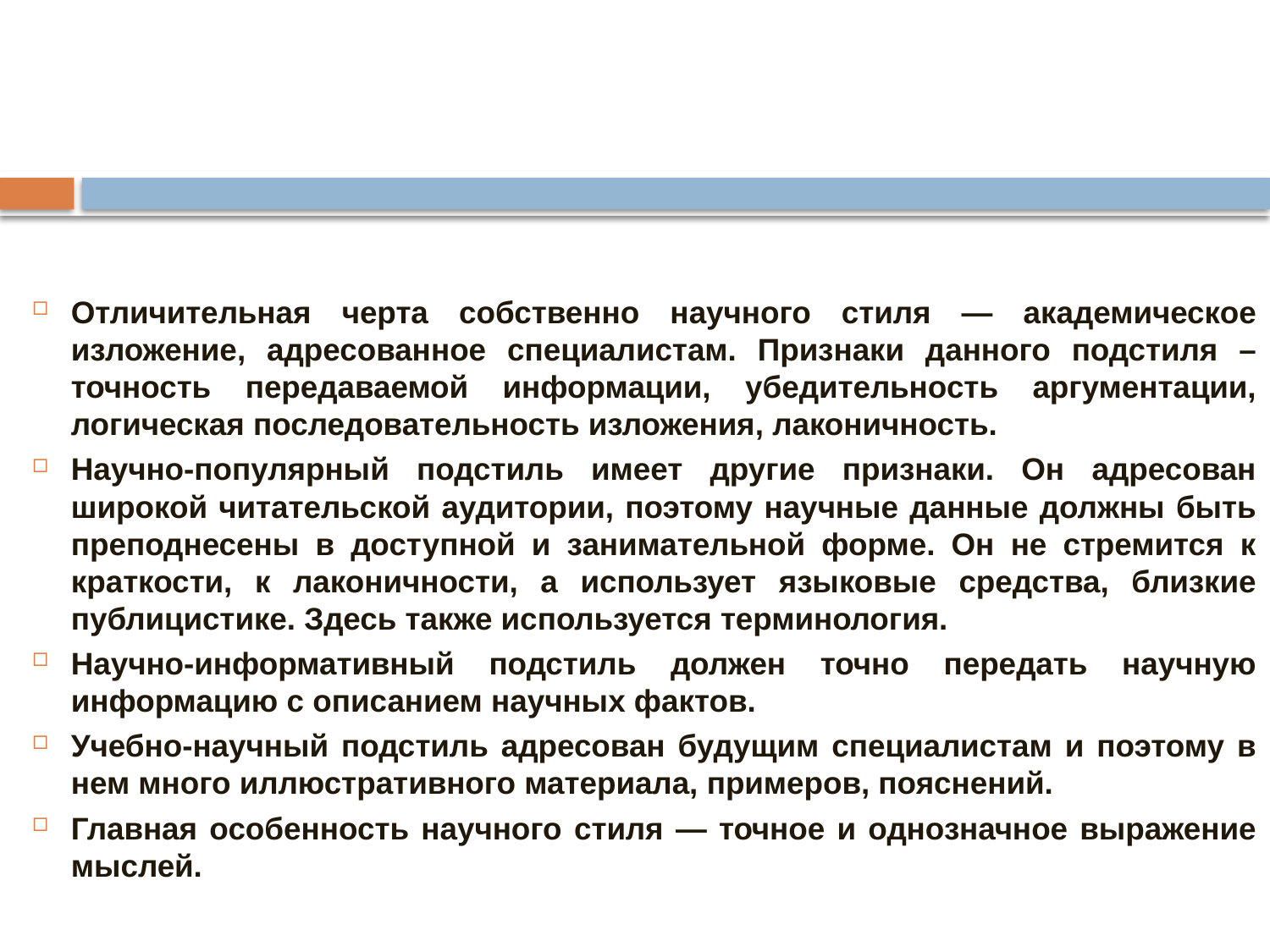

Отличительная черта собственно научного стиля — академическое изложение, адресованное специалистам. Признаки данного подстиля – точность передаваемой информации, убедительность аргументации, логическая последовательность изложения, лаконичность.
Научно-популярный подстиль имеет другие признаки. Он адресован широкой читательской аудитории, поэтому научные данные должны быть преподнесены в доступной и занимательной форме. Он не стремится к краткости, к лаконичности, а использует языковые средства, близкие публицистике. Здесь также используется терминология.
Научно-информативный подстиль должен точно передать научную информацию с описанием научных фактов.
Учебно-научный подстиль адресован будущим специалистам и поэтому в нем много иллюстративного материала, примеров, пояснений.
Главная особенность научного стиля — точное и однозначное выражение мыслей.